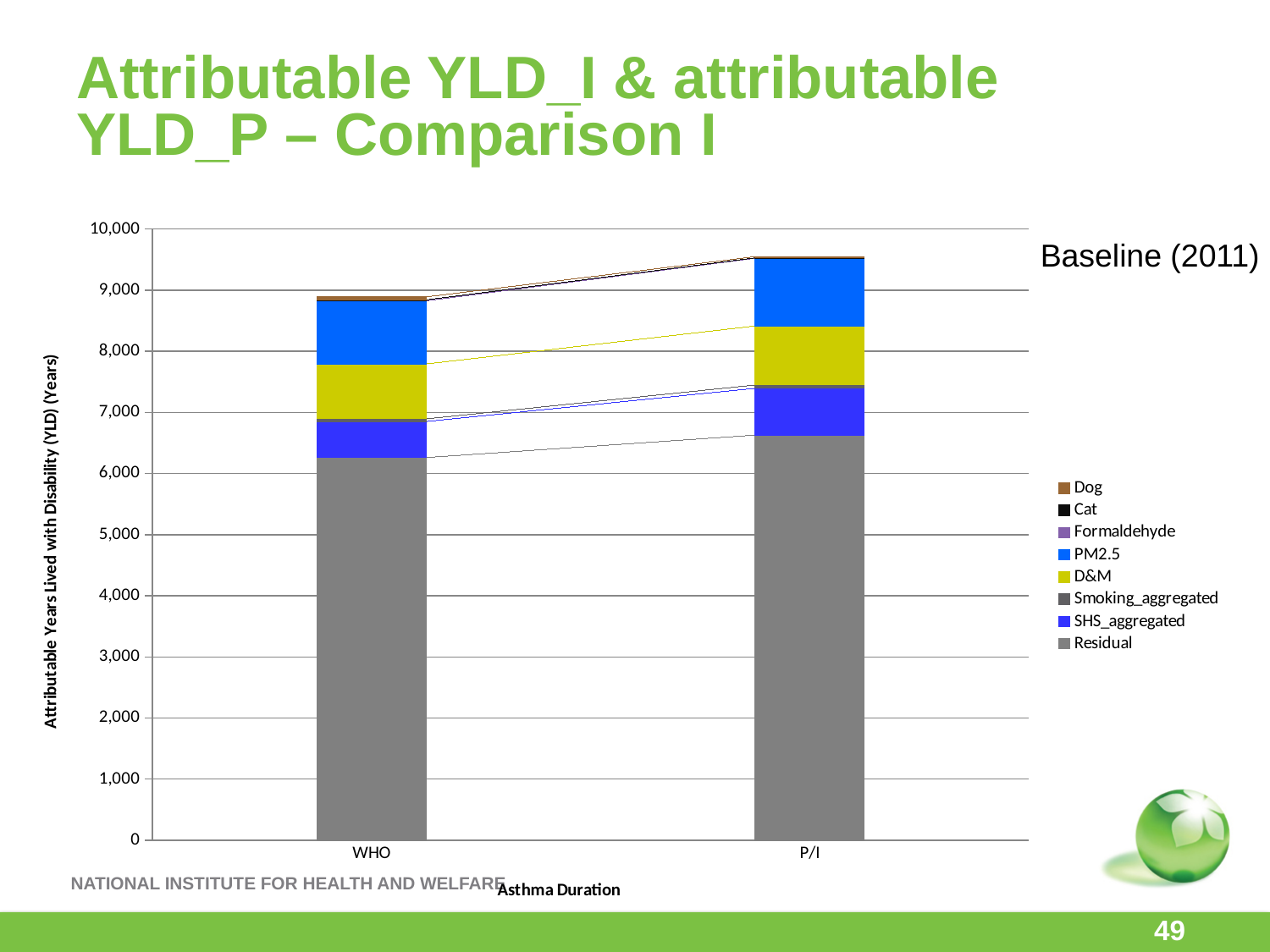

# Attributable YLD_I & attributable YLD_P – Comparison I

### Chart

| Category | Residual | SHS_aggregated | Smoking_aggregated | D&M | PM2.5 | Formaldehyde | Cat | Dog |
|---|---|---|---|---|---|---|---|---|
| WHO | 6261.467831996415 | 590.8038590443413 | 43.08694335247901 | 898.9214835434527 | 1031.7667098729858 | 0.16552372193454135 | 15.599998951050848 | 48.98764951734102 |
| P/I | 6628.649604738461 | 766.1178225428959 | 54.20022004206932 | 965.4336656568986 | 1108.1082553382807 | 0.01934622228442319 | 6.309360800647687 | 19.801724658461797 |
Baseline (2011)
49